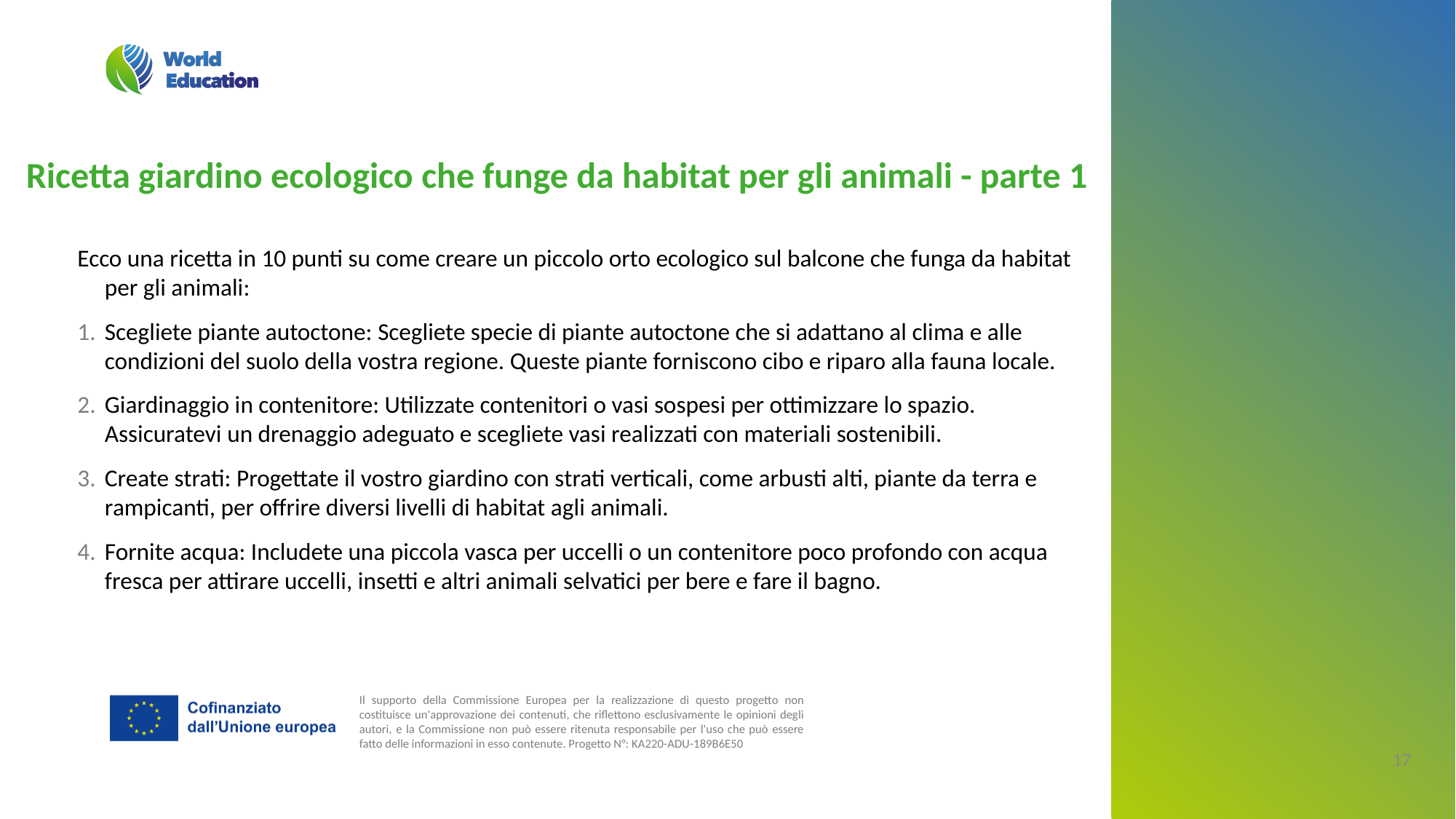

Ricetta giardino ecologico che funge da habitat per gli animali - parte 1
Ecco una ricetta in 10 punti su come creare un piccolo orto ecologico sul balcone che funga da habitat per gli animali:
Scegliete piante autoctone: Scegliete specie di piante autoctone che si adattano al clima e alle condizioni del suolo della vostra regione. Queste piante forniscono cibo e riparo alla fauna locale.
Giardinaggio in contenitore: Utilizzate contenitori o vasi sospesi per ottimizzare lo spazio. Assicuratevi un drenaggio adeguato e scegliete vasi realizzati con materiali sostenibili.
Create strati: Progettate il vostro giardino con strati verticali, come arbusti alti, piante da terra e rampicanti, per offrire diversi livelli di habitat agli animali.
Fornite acqua: Includete una piccola vasca per uccelli o un contenitore poco profondo con acqua fresca per attirare uccelli, insetti e altri animali selvatici per bere e fare il bagno.
17